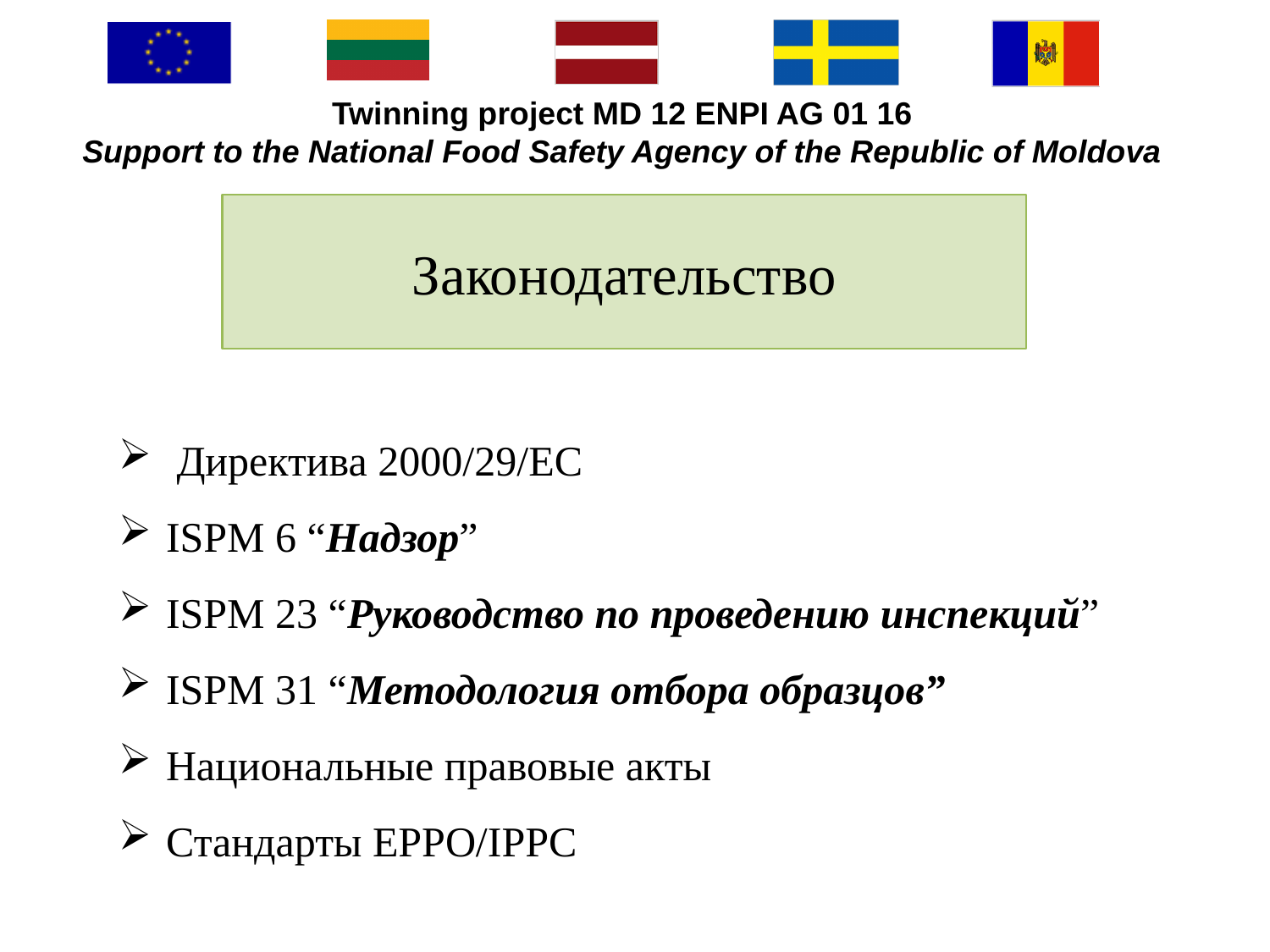

Законодательство
 Директива 2000/29/EC
ISPM 6 “Надзор”
ISPM 23 “Руководство по проведению инспекций”
ISPM 31 “Методология отбора образцов”
Национальные правовые акты
Стандарты EPPO/IPPC